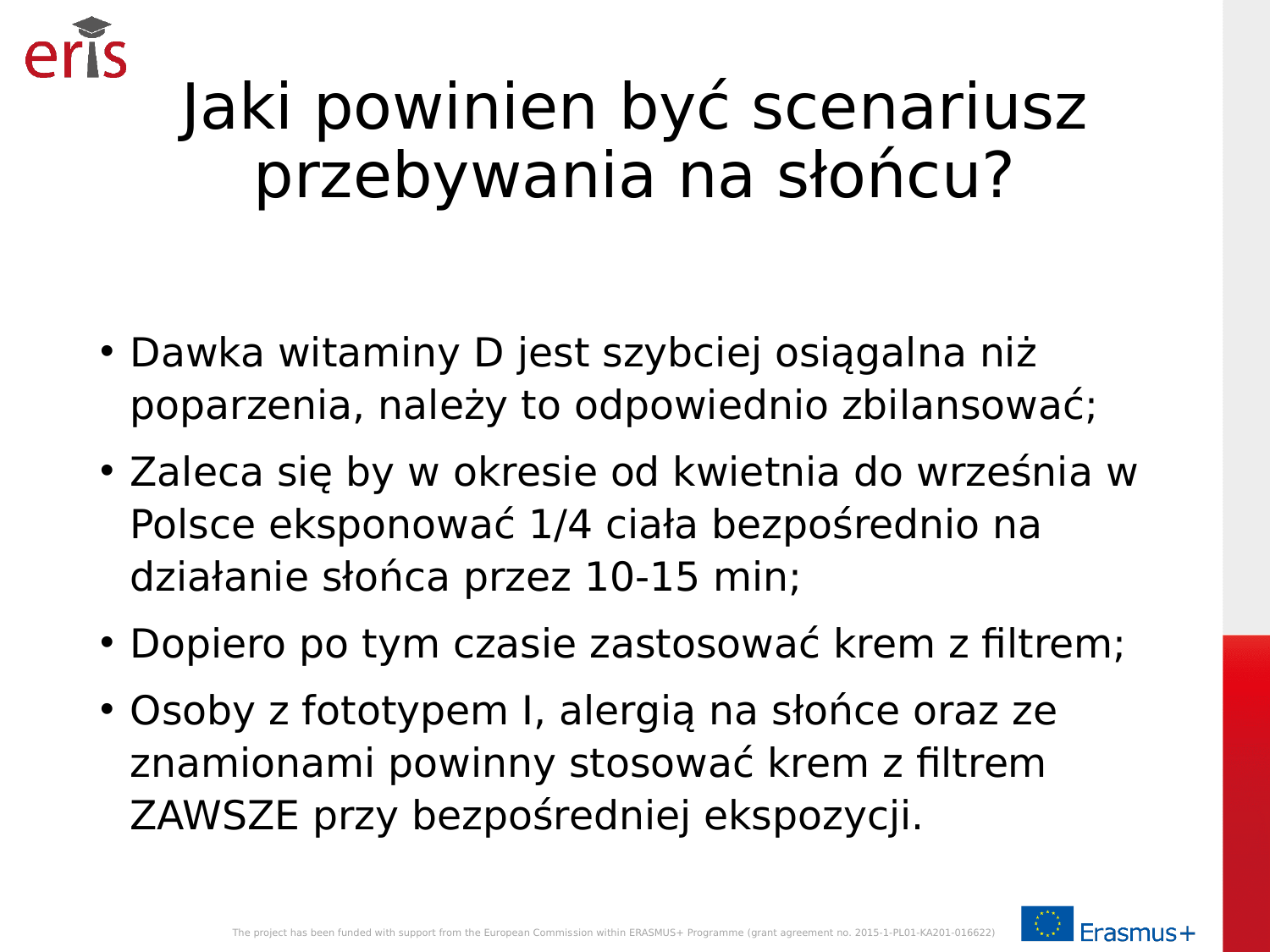

# Jaki powinien być scenariusz przebywania na słońcu?

Dawka witaminy D jest szybciej osiągalna niż poparzenia, należy to odpowiednio zbilansować;
Zaleca się by w okresie od kwietnia do września w Polsce eksponować 1/4 ciała bezpośrednio na działanie słońca przez 10-15 min;
Dopiero po tym czasie zastosować krem z filtrem;
Osoby z fototypem I, alergią na słońce oraz ze znamionami powinny stosować krem z filtrem ZAWSZE przy bezpośredniej ekspozycji.